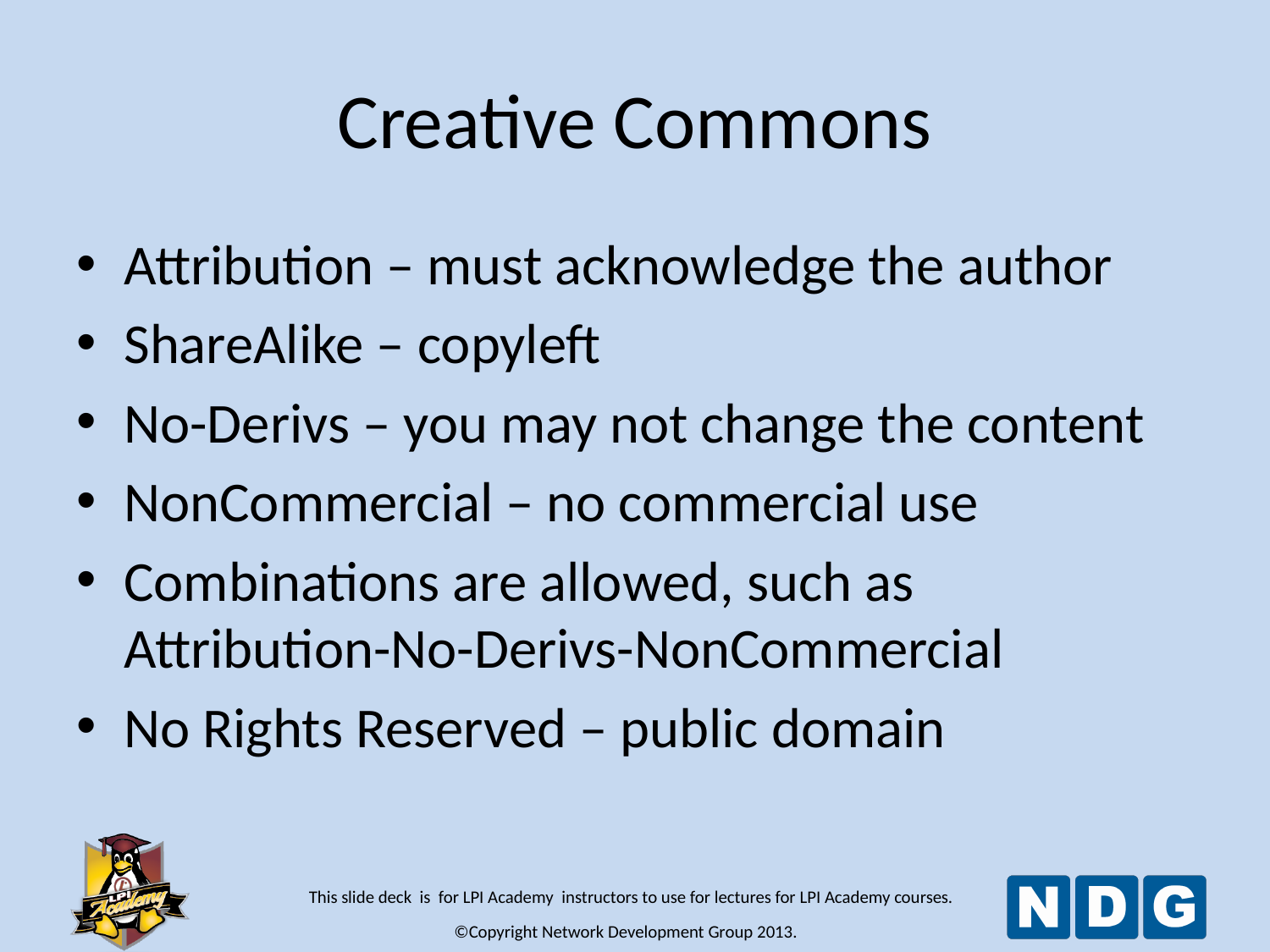

# Creative Commons
Attribution – must acknowledge the author
ShareAlike – copyleft
No-Derivs – you may not change the content
NonCommercial – no commercial use
Combinations are allowed, such as Attribution-No-Derivs-NonCommercial
No Rights Reserved – public domain